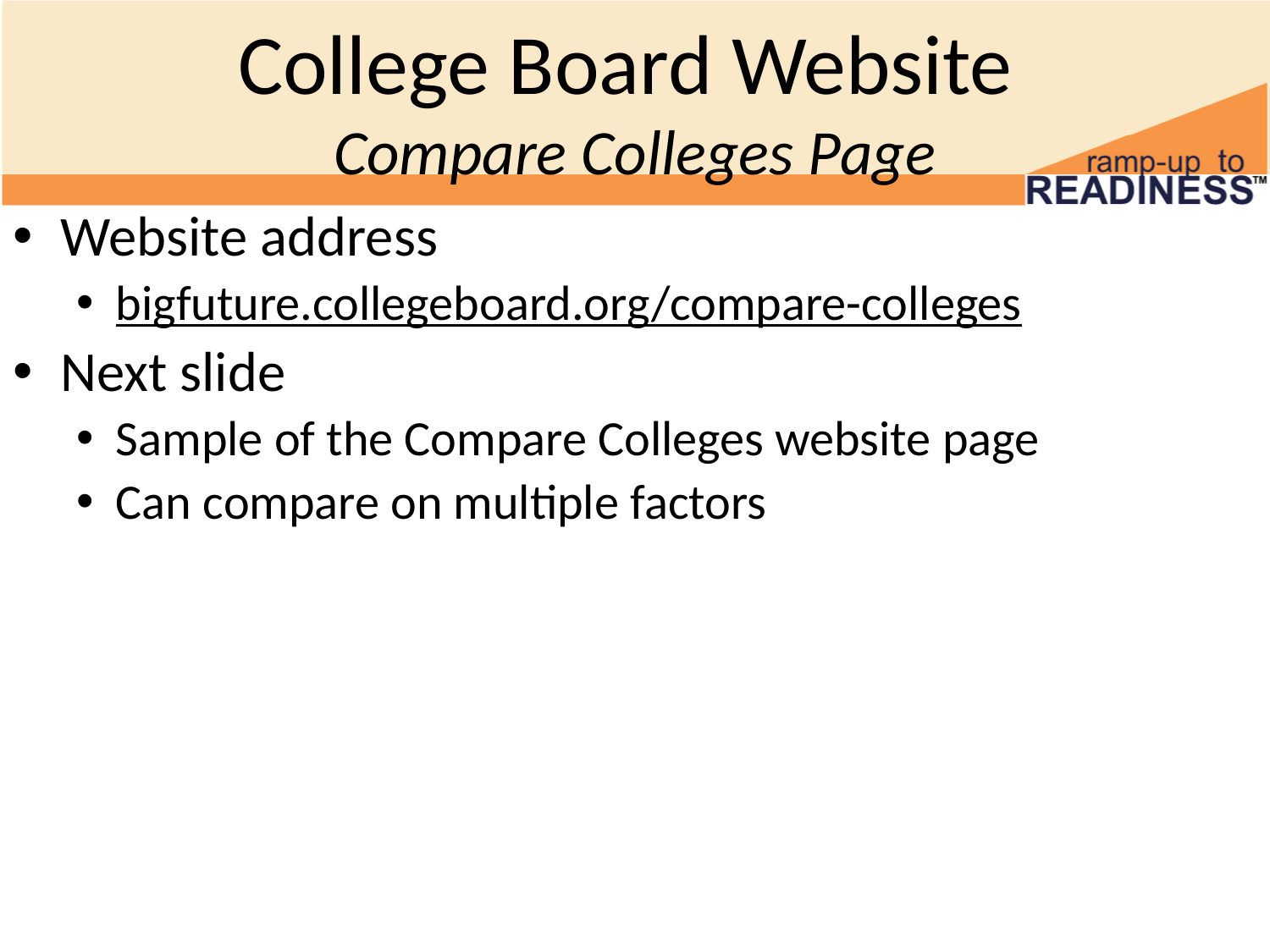

# College Board Website Compare Colleges Page
Website address
bigfuture.collegeboard.org/compare-colleges
Next slide
Sample of the Compare Colleges website page
Can compare on multiple factors